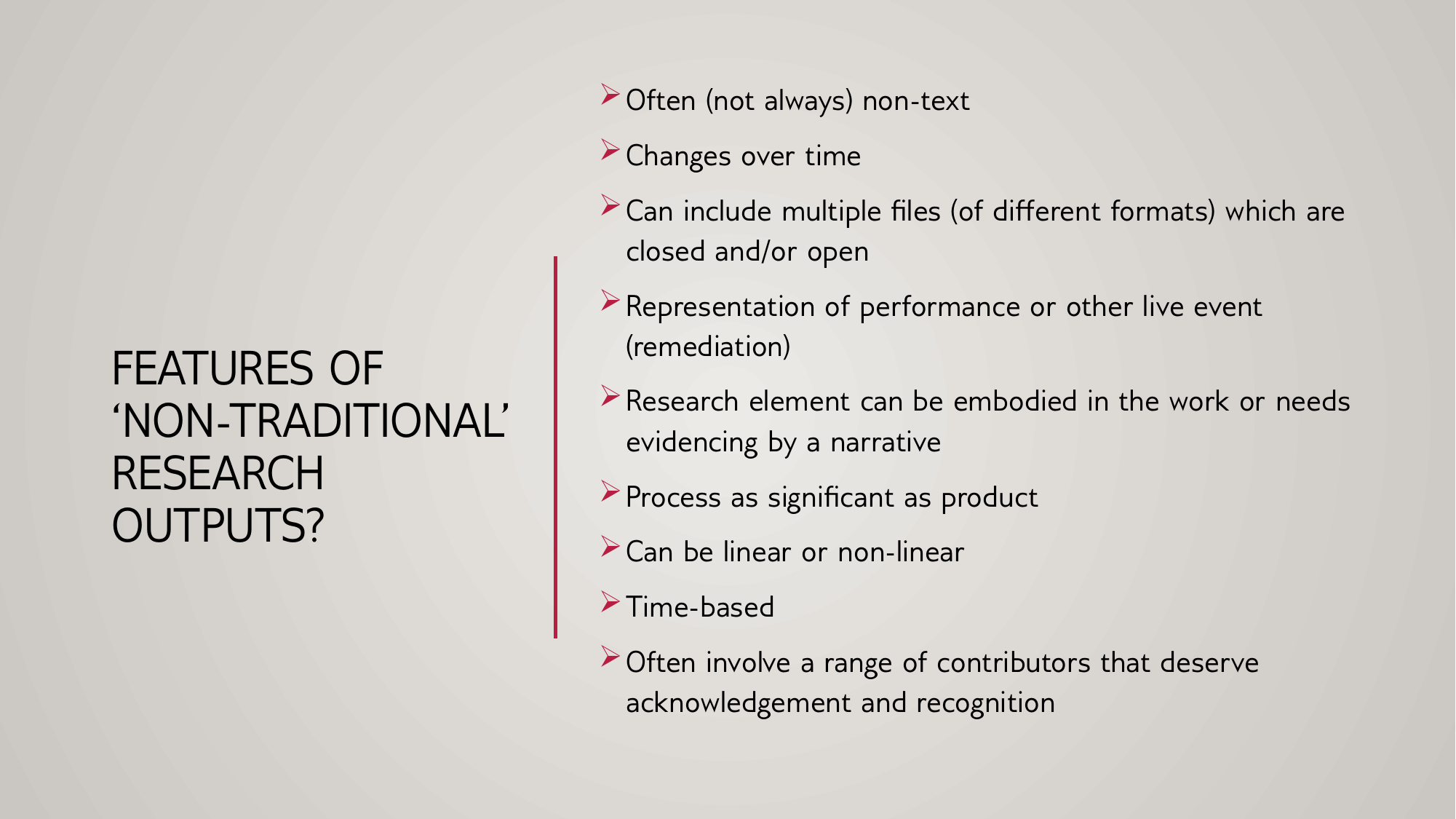

Often (not always) non-text
Changes over time
Can include multiple files (of different formats) which are closed and/or open
Representation of performance or other live event (remediation)
Research element can be embodied in the work or needs evidencing by a narrative
Process as significant as product
Can be linear or non-linear
Time-based
Often involve a range of contributors that deserve acknowledgement and recognition
# Features of ‘non-traditional’ research outputs?